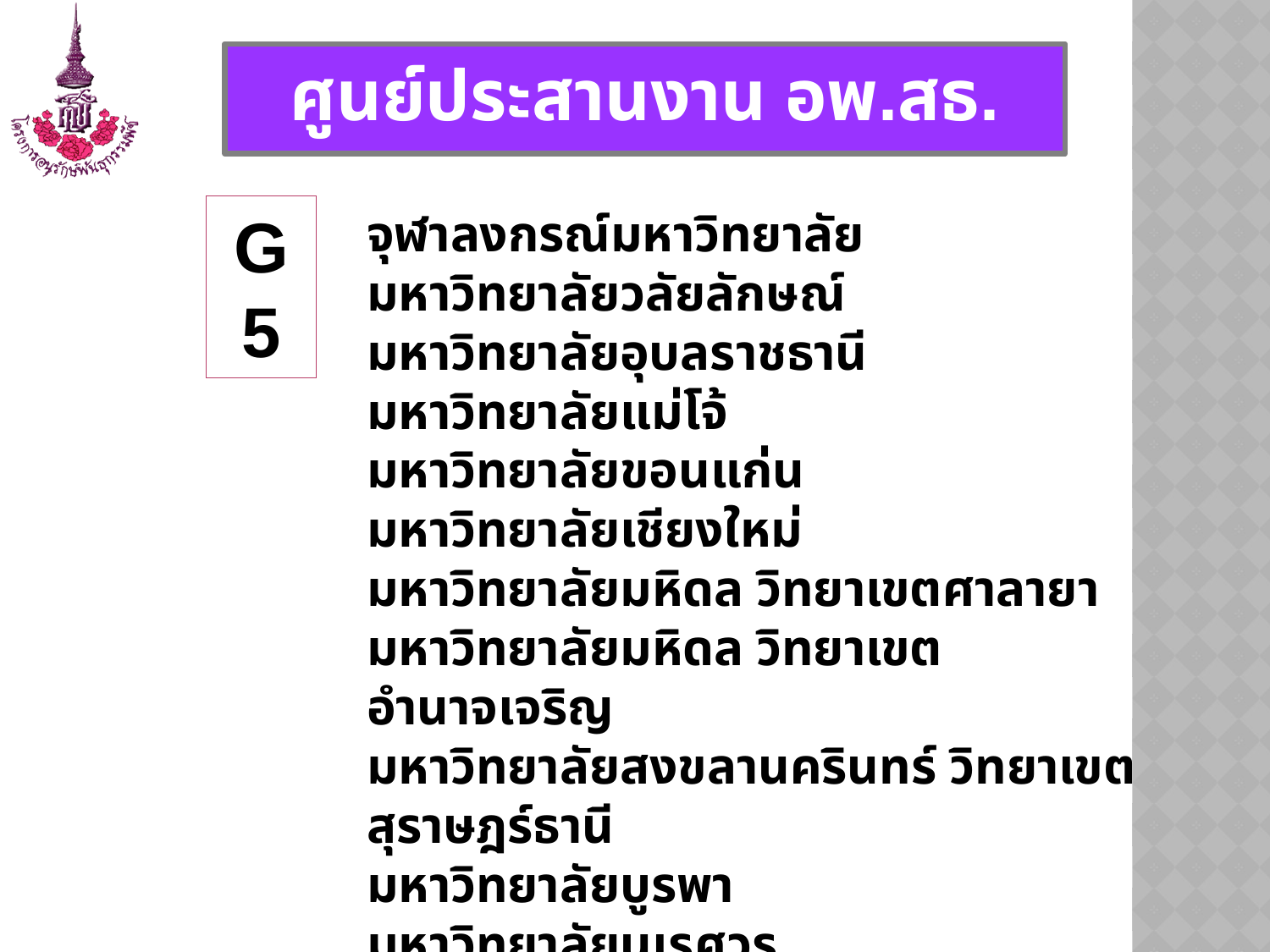

ศูนย์ประสานงาน อพ.สธ.

จุฬาลงกรณ์มหาวิทยาลัย
มหาวิทยาลัยวลัยลักษณ์
มหาวิทยาลัยอุบลราชธานี
มหาวิทยาลัยแม่โจ้
มหาวิทยาลัยขอนแก่น
มหาวิทยาลัยเชียงใหม่
มหาวิทยาลัยมหิดล วิทยาเขตศาลายา
มหาวิทยาลัยมหิดล วิทยาเขตอำนาจเจริญ
มหาวิทยาลัยสงขลานครินทร์ วิทยาเขตสุราษฎร์ธานี
มหาวิทยาลัยบูรพา
มหาวิทยาลัยนเรศวร
มหาวิทยาลัยเทคโนโลยีสุรนารี
G5